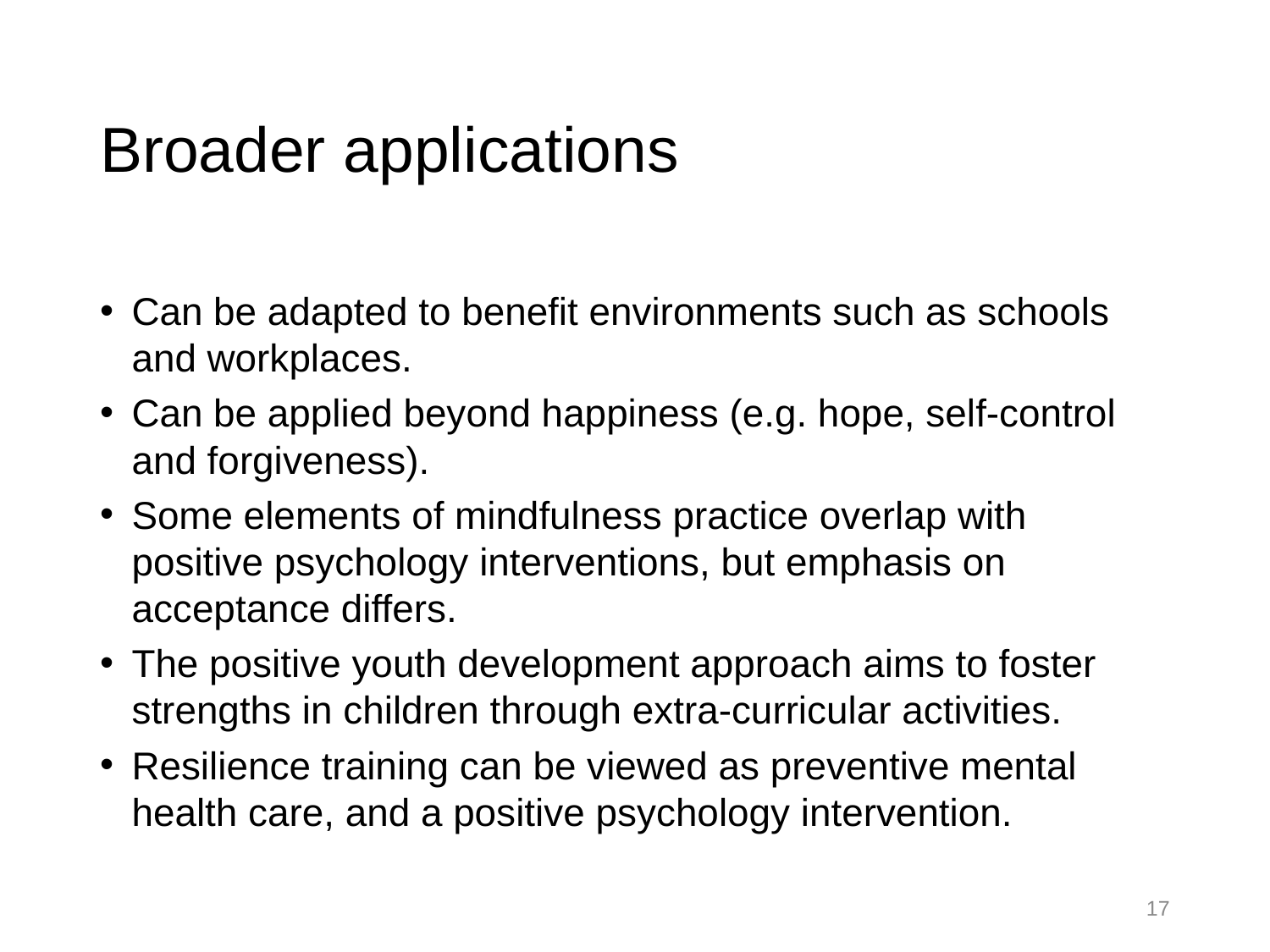

# Broader applications
Can be adapted to benefit environments such as schools and workplaces.
Can be applied beyond happiness (e.g. hope, self-control and forgiveness).
Some elements of mindfulness practice overlap with positive psychology interventions, but emphasis on acceptance differs.
The positive youth development approach aims to foster strengths in children through extra-curricular activities.
Resilience training can be viewed as preventive mental health care, and a positive psychology intervention.
17